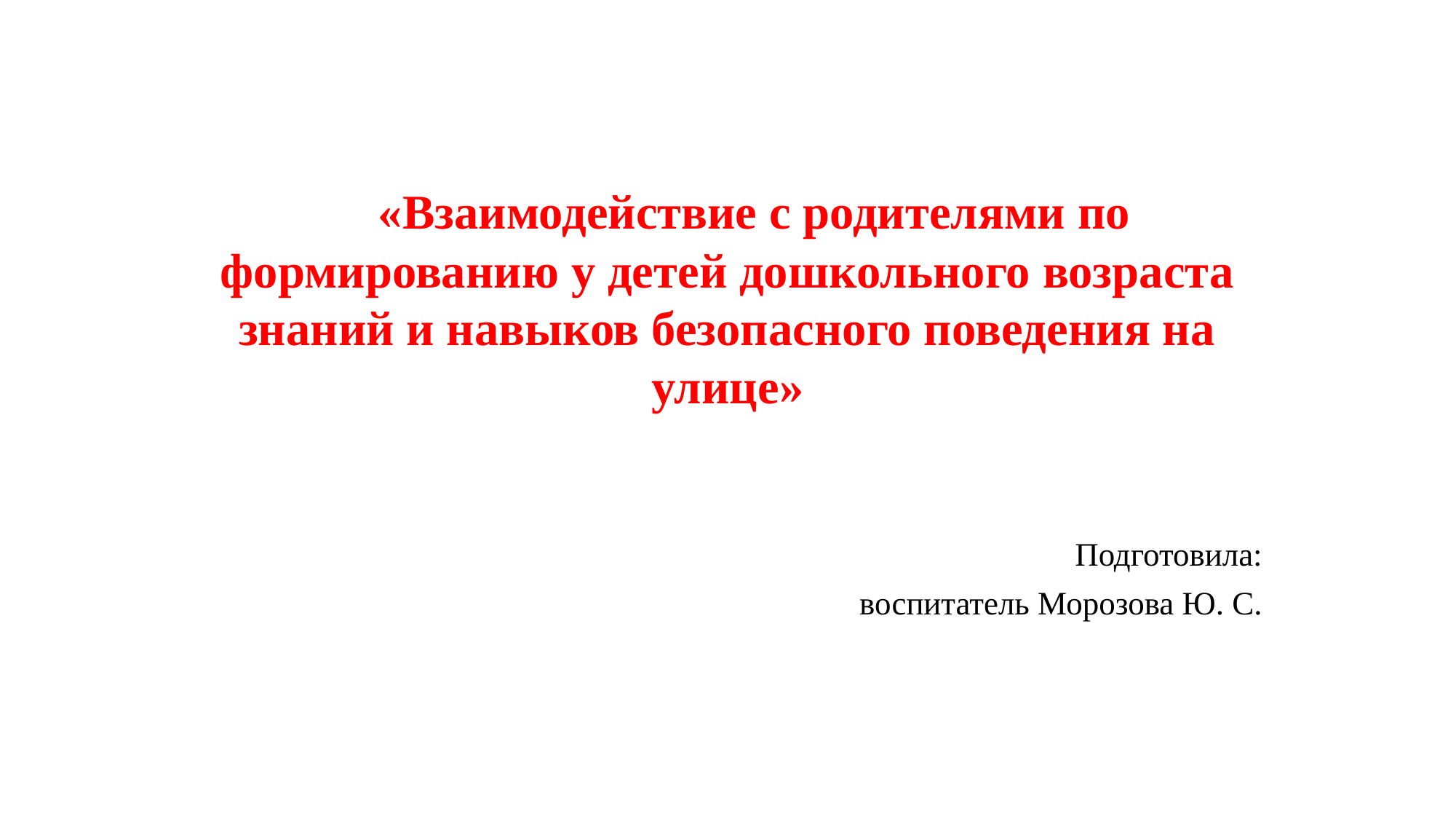

# «Взаимодействие с родителями по формированию у детей дошкольного возраста знаний и навыков безопасного поведения на улице»

Подготовила:
воспитатель Морозова Ю. С.